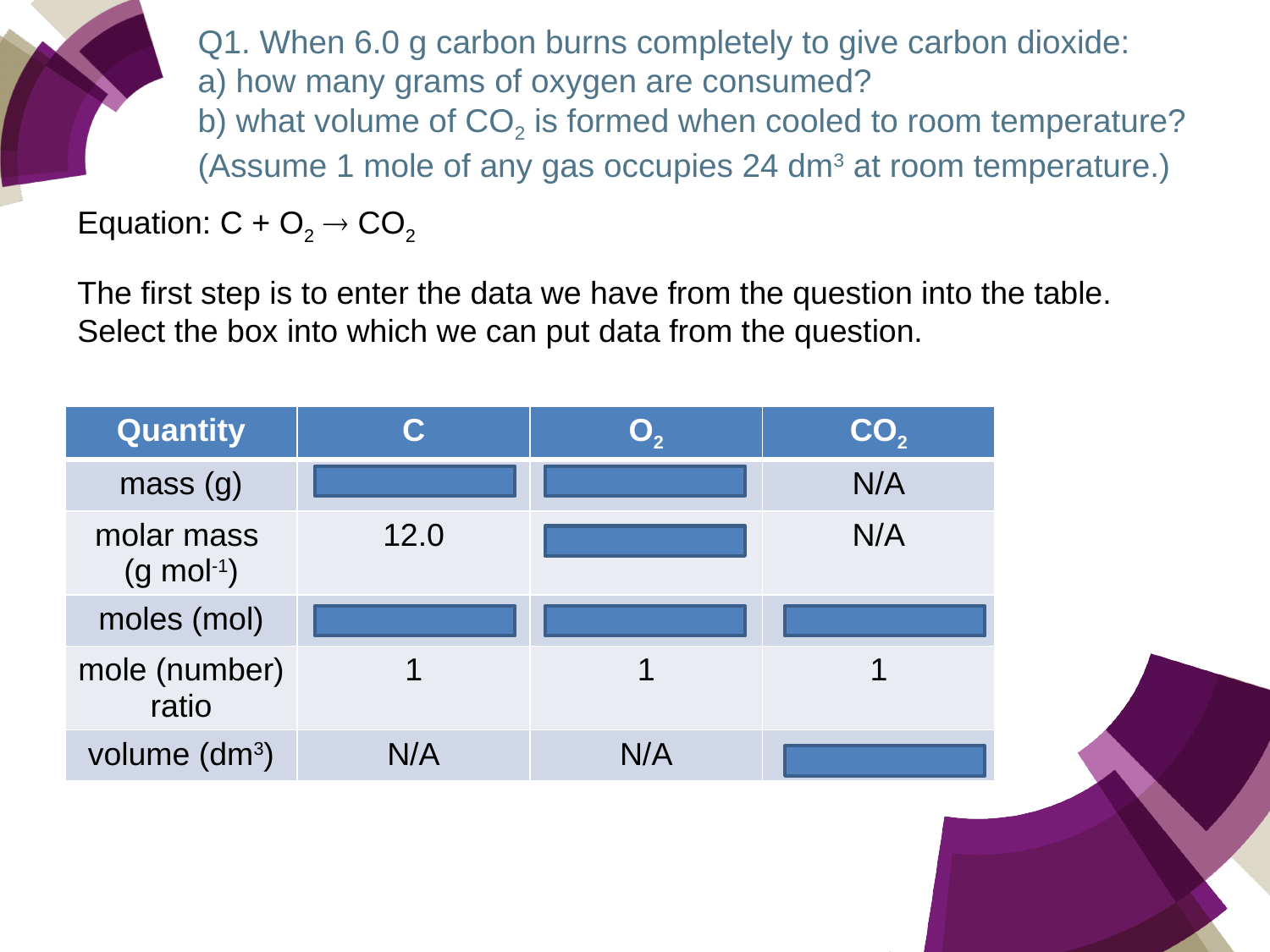

# Q1. When 6.0 g carbon burns completely to give carbon dioxide: a) how many grams of oxygen are consumed? b) what volume of CO2 is formed when cooled to room temperature? (Assume 1 mole of any gas occupies 24 dm3 at room temperature.)
Equation: C + O2 → CO2
The first step is to enter the data we have from the question into the table. Select the box into which we can put data from the question.
| Quantity | C | O2 | CO2 |
| --- | --- | --- | --- |
| mass (g) |  |  | N/A |
| molar mass (g mol-1) | 12.0 |  | N/A |
| moles (mol) |  |  |  |
| mole (number) ratio | 1 | 1 | 1 |
| volume (dm3) | N/A | N/A |  |